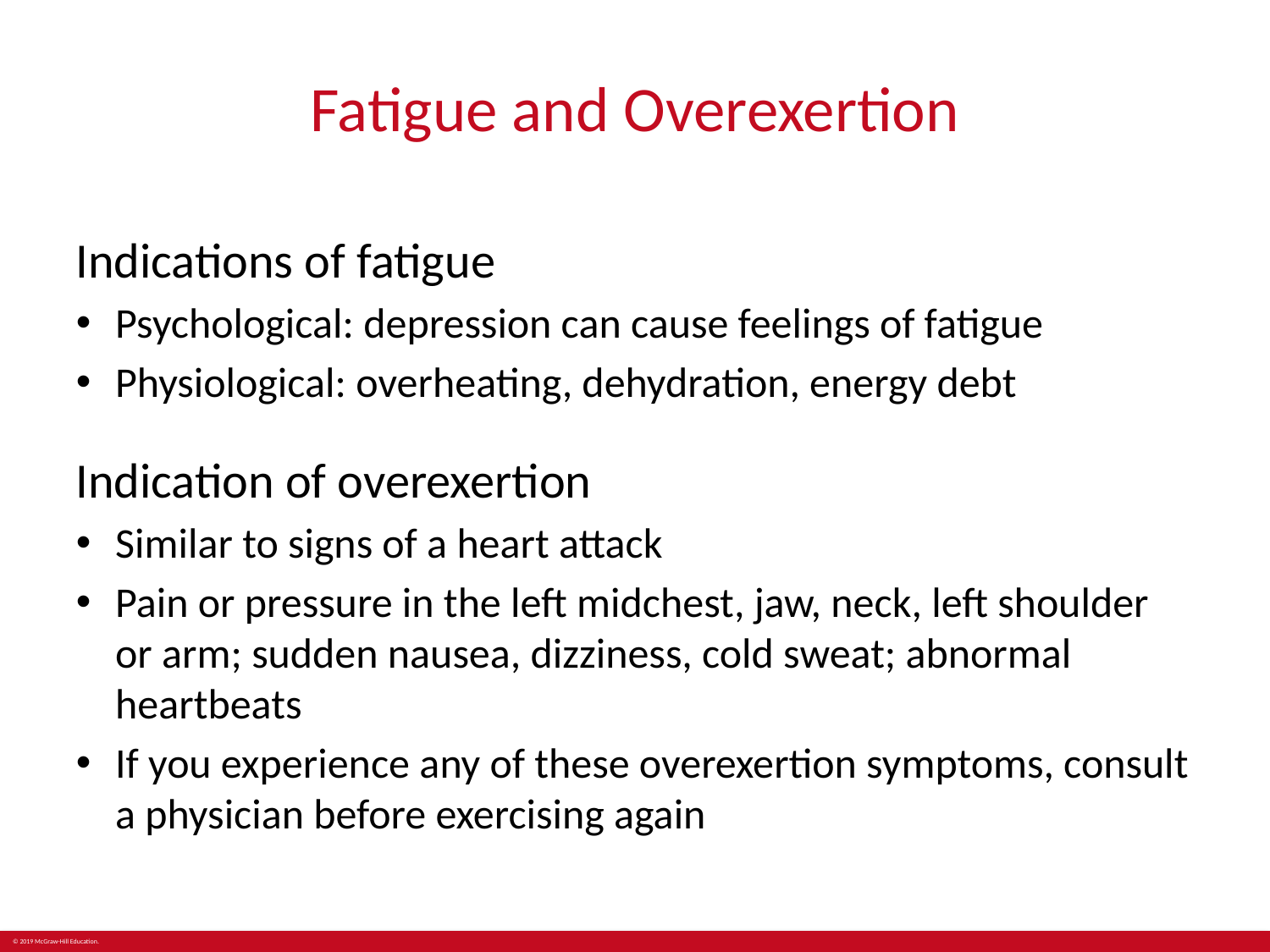

# Fatigue and Overexertion
Indications of fatigue
Psychological: depression can cause feelings of fatigue
Physiological: overheating, dehydration, energy debt
Indication of overexertion
Similar to signs of a heart attack
Pain or pressure in the left midchest, jaw, neck, left shoulder or arm; sudden nausea, dizziness, cold sweat; abnormal heartbeats
If you experience any of these overexertion symptoms, consult a physician before exercising again